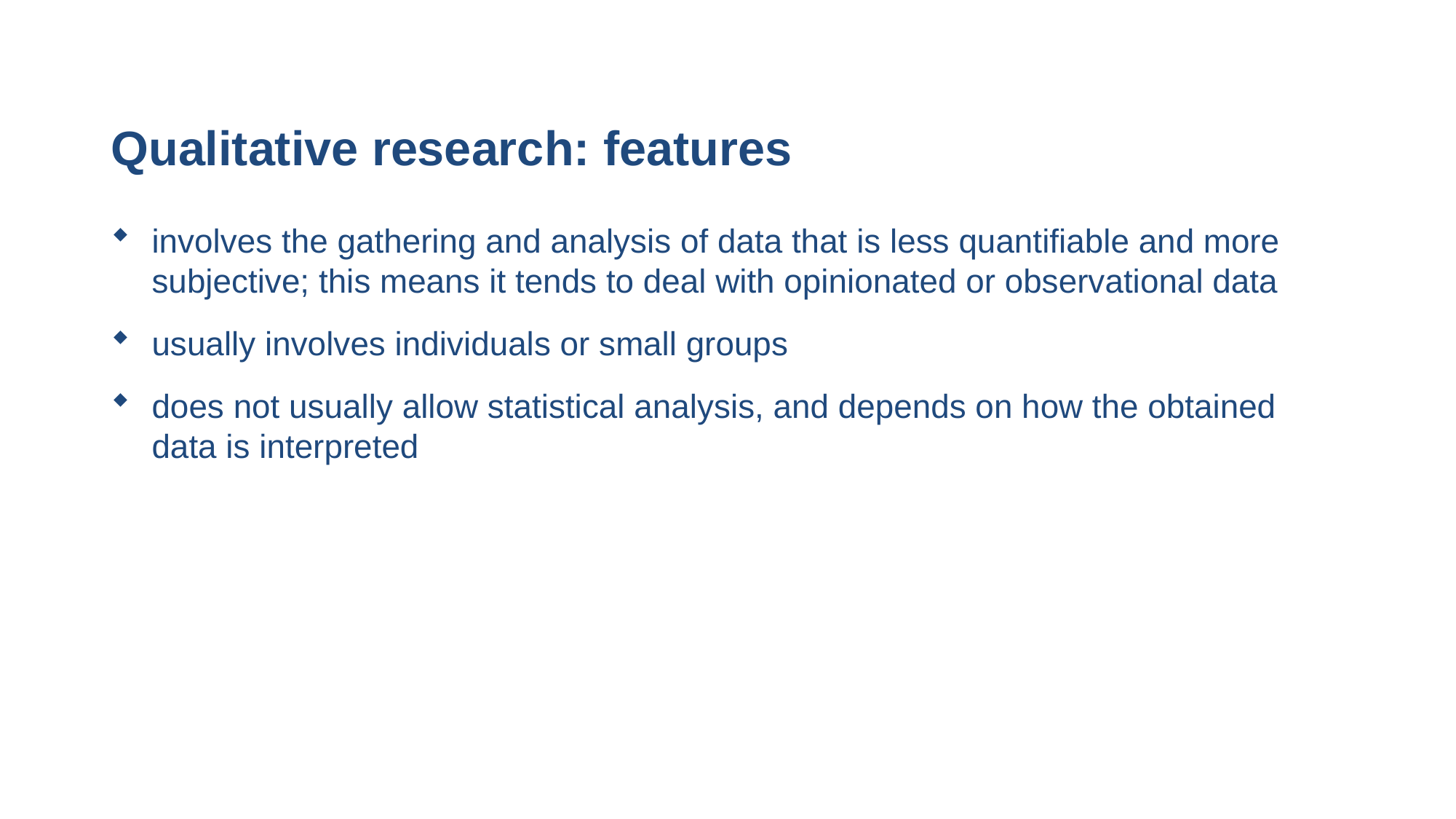

# Qualitative research: features
involves the gathering and analysis of data that is less quantifiable and more subjective; this means it tends to deal with opinionated or observational data
usually involves individuals or small groups
does not usually allow statistical analysis, and depends on how the obtained data is interpreted